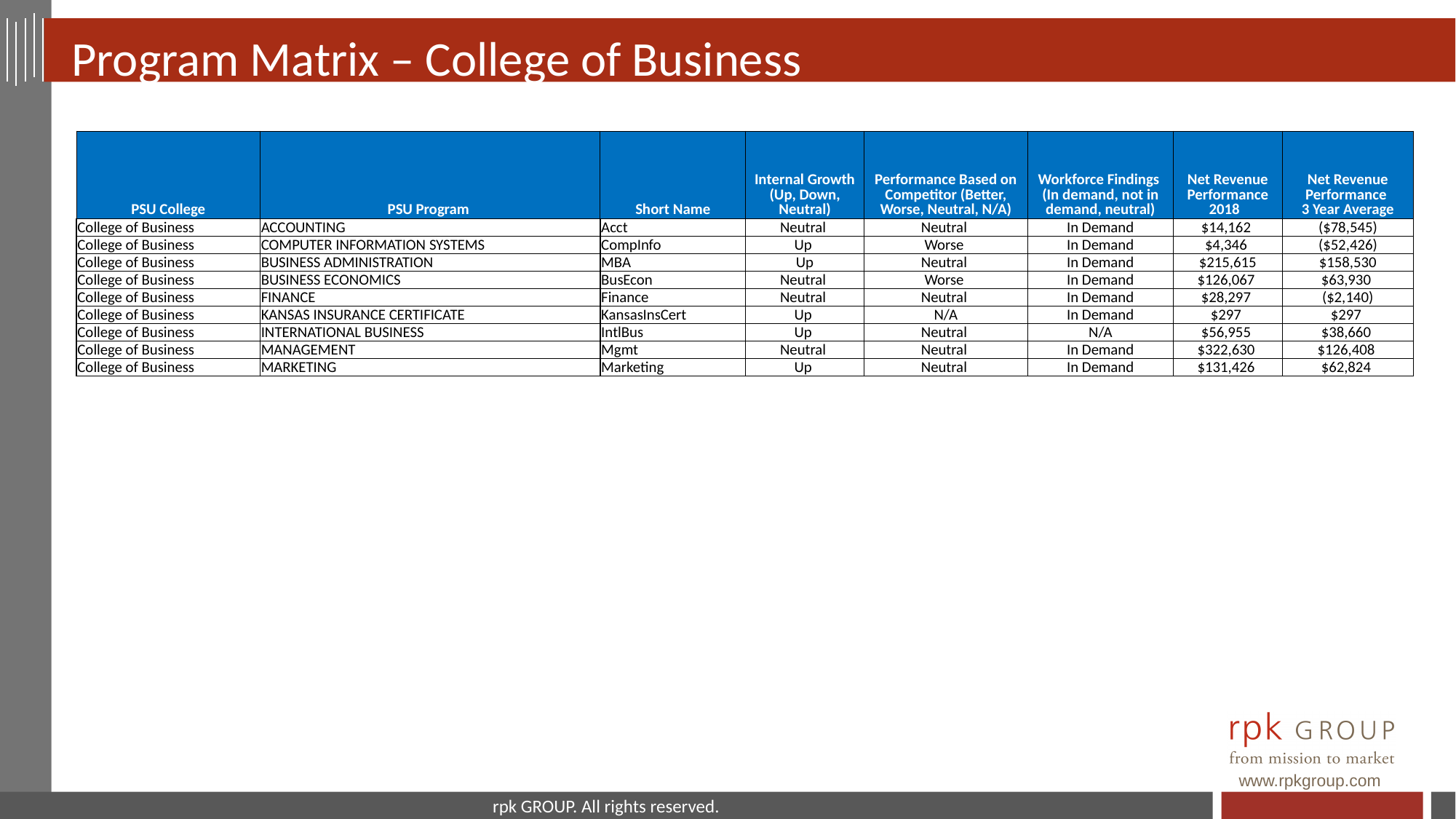

# Program Matrix – College of Business
| PSU College | PSU Program | Short Name | Internal Growth (Up, Down, Neutral) | Performance Based on Competitor (Better, Worse, Neutral, N/A) | Workforce Findings (In demand, not in demand, neutral) | Net Revenue Performance 2018 | Net Revenue Performance 3 Year Average |
| --- | --- | --- | --- | --- | --- | --- | --- |
| College of Business | ACCOUNTING | Acct | Neutral | Neutral | In Demand | $14,162 | ($78,545) |
| College of Business | COMPUTER INFORMATION SYSTEMS | CompInfo | Up | Worse | In Demand | $4,346 | ($52,426) |
| College of Business | BUSINESS ADMINISTRATION | MBA | Up | Neutral | In Demand | $215,615 | $158,530 |
| College of Business | BUSINESS ECONOMICS | BusEcon | Neutral | Worse | In Demand | $126,067 | $63,930 |
| College of Business | FINANCE | Finance | Neutral | Neutral | In Demand | $28,297 | ($2,140) |
| College of Business | KANSAS INSURANCE CERTIFICATE | KansasInsCert | Up | N/A | In Demand | $297 | $297 |
| College of Business | INTERNATIONAL BUSINESS | IntlBus | Up | Neutral | N/A | $56,955 | $38,660 |
| College of Business | MANAGEMENT | Mgmt | Neutral | Neutral | In Demand | $322,630 | $126,408 |
| College of Business | MARKETING | Marketing | Up | Neutral | In Demand | $131,426 | $62,824 |